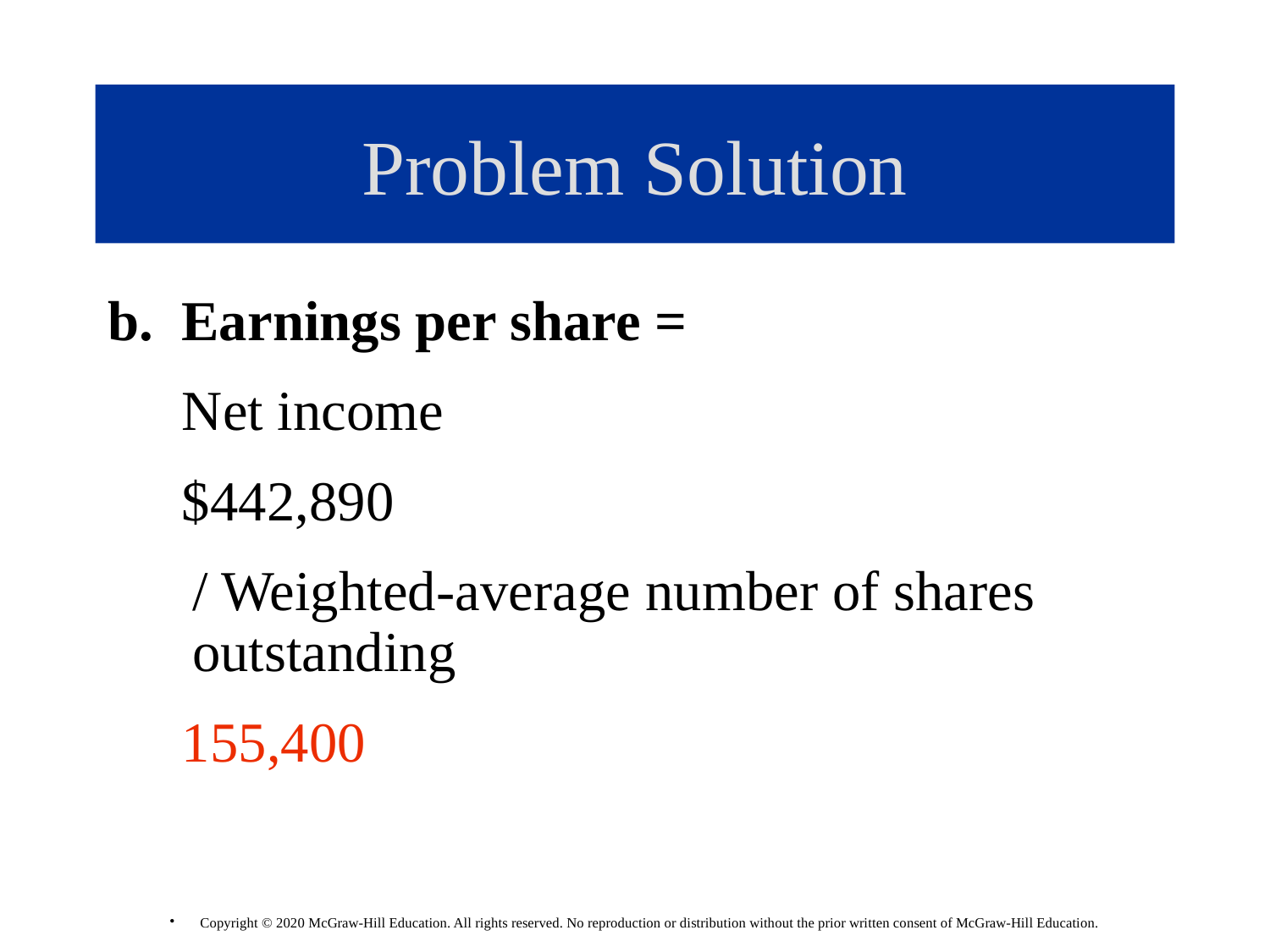

# Problem Solution

b.  Earnings per share =

       Net income

       $442,890

        / Weighted-average number of shares outstanding

       155,400